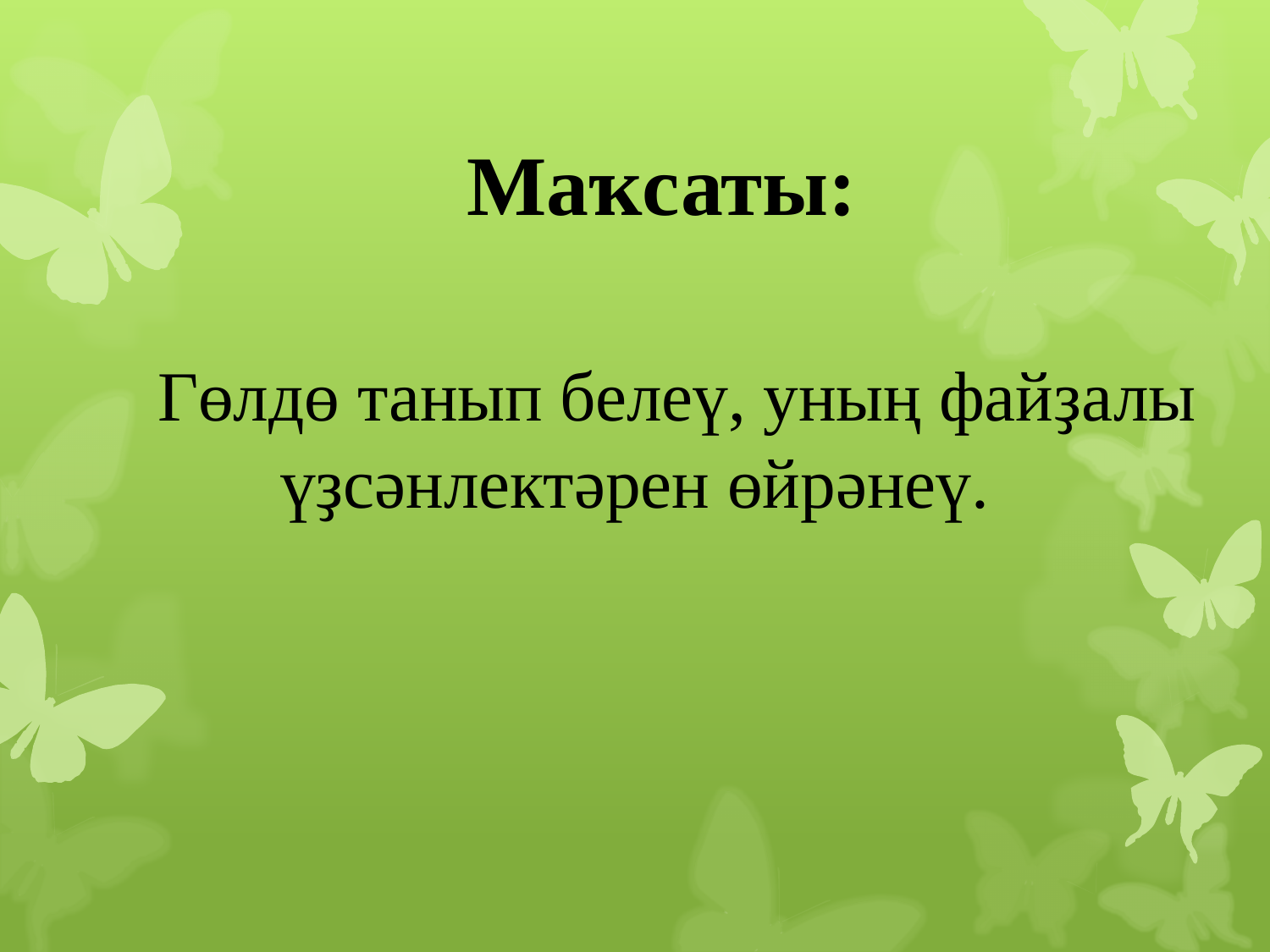

Маҡсаты:

    Гөлдө танып белеү, уның файҙалы үҙсәнлектәрен өйрәнеү.